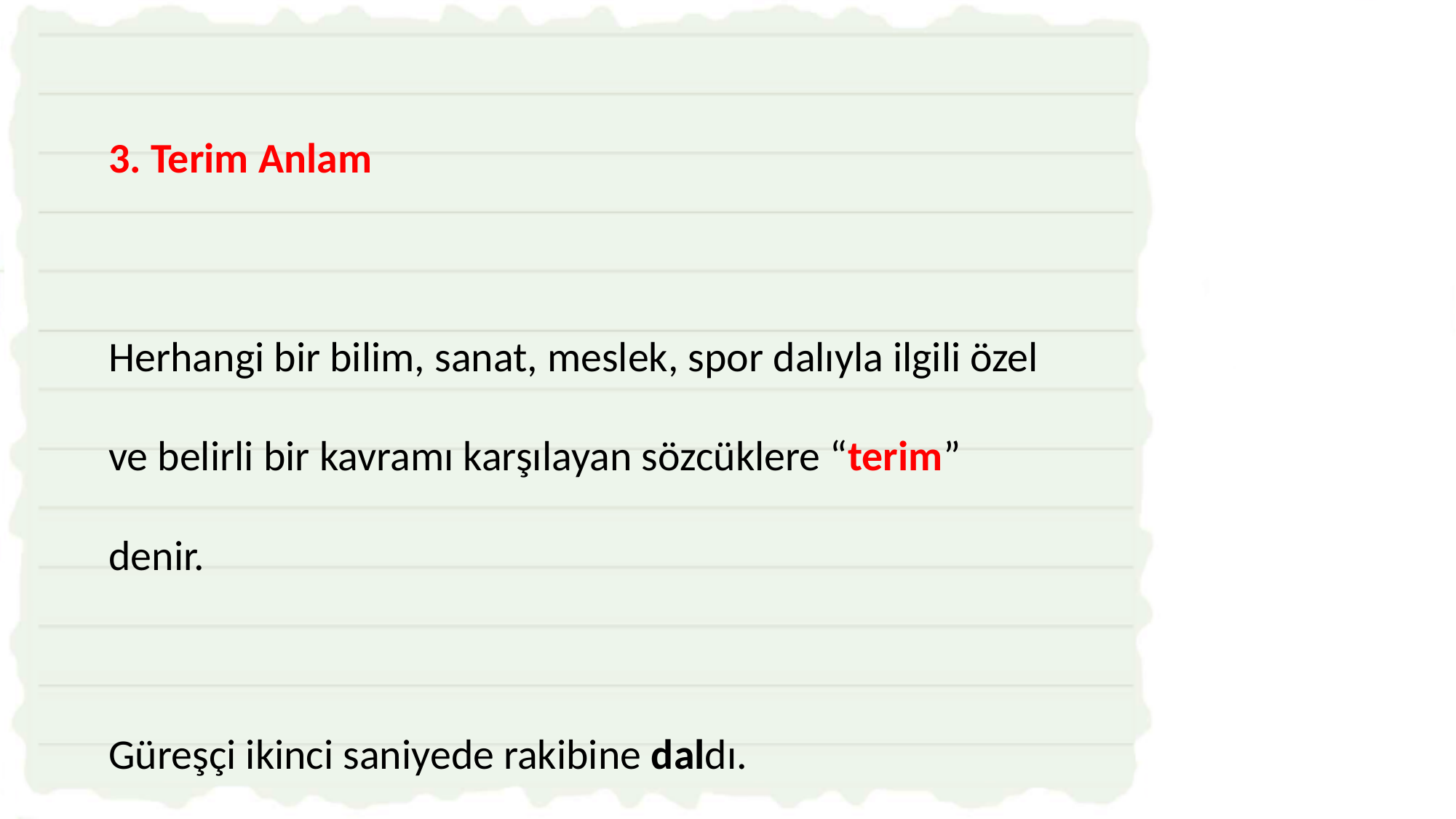

3. Terim Anlam

Herhangi bir bilim, sanat, meslek, spor dalıyla ilgili özel ve belirli bir kavramı karşılayan sözcüklere “terim” denir.

Güreşçi ikinci saniyede rakibine daldı.

Dalmak güreşte özel bir hamlenin adı olduğu için terim anlamlıdır.